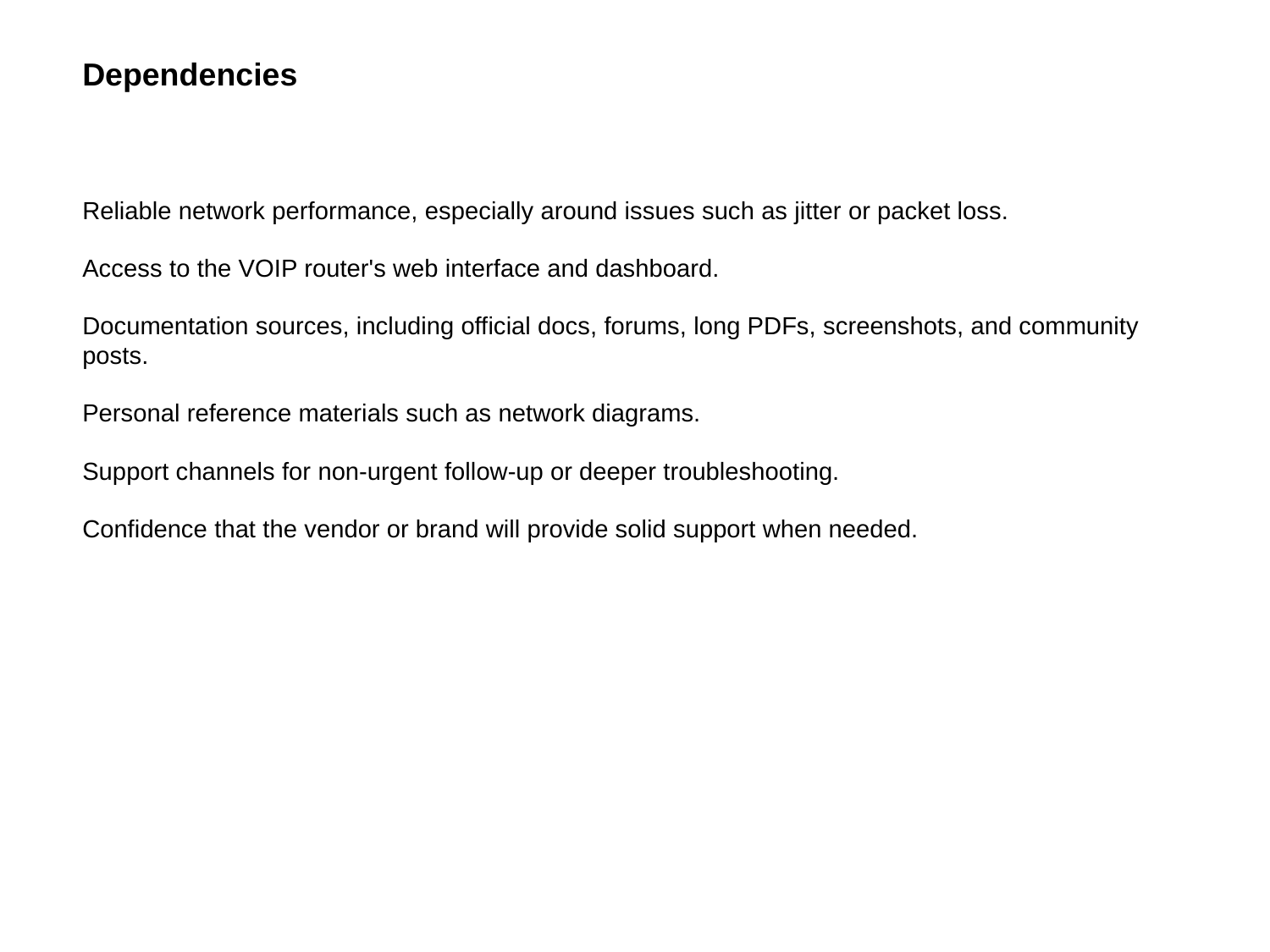

Dependencies
Reliable network performance, especially around issues such as jitter or packet loss.
Access to the VOIP router's web interface and dashboard.
Documentation sources, including official docs, forums, long PDFs, screenshots, and community posts.
Personal reference materials such as network diagrams.
Support channels for non-urgent follow-up or deeper troubleshooting.
Confidence that the vendor or brand will provide solid support when needed.